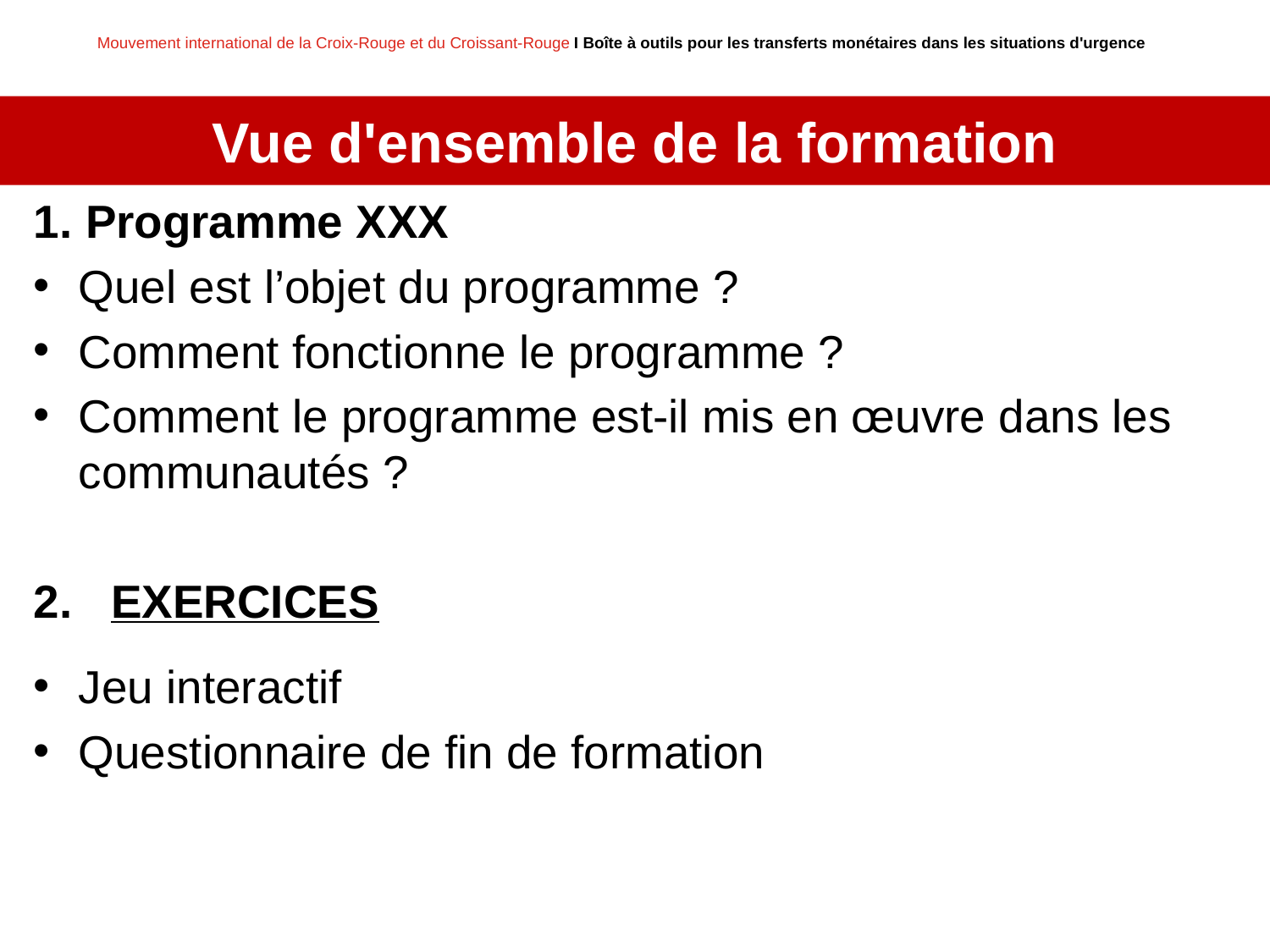

# Vue d'ensemble de la formation

1. Programme XXX
Quel est l’objet du programme ?
Comment fonctionne le programme ?
Comment le programme est-il mis en œuvre dans les communautés ?

2.   EXERCICES

Jeu interactif
Questionnaire de fin de formation